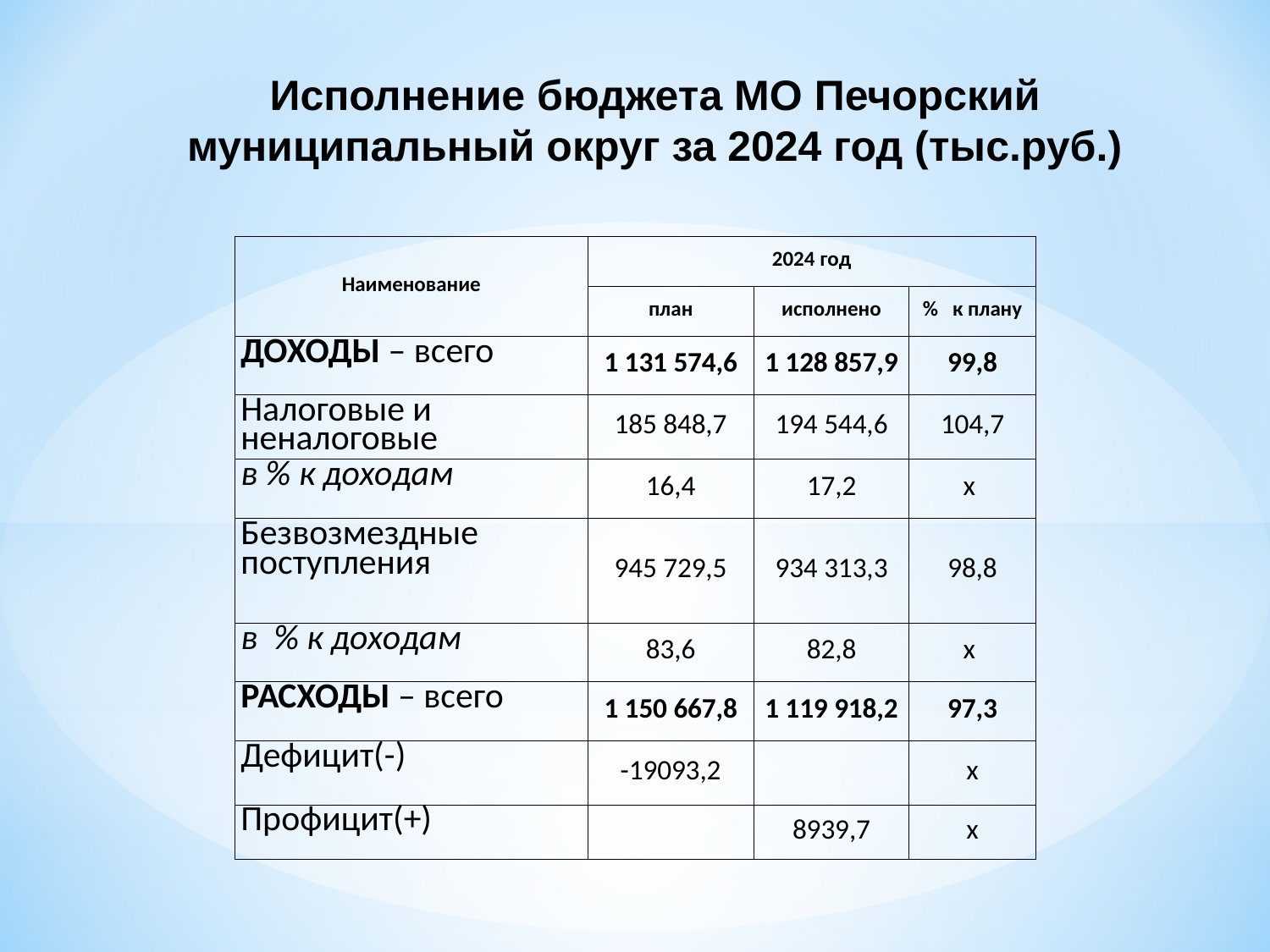

Исполнение бюджета МО Печорский муниципальный округ за 2024 год (тыс.руб.)
| Наименование | 2024 год |  |  |
| --- | --- | --- | --- |
|  | план | исполнено | % к плану |
| ДОХОДЫ – всего | 1 131 574,6 | 1 128 857,9 | 99,8 |
| Налоговые и неналоговые | 185 848,7 | 194 544,6 | 104,7 |
| в % к доходам | 16,4 | 17,2 | х |
| Безвозмездные поступления | 945 729,5 | 934 313,3 | 98,8 |
| в % к доходам | 83,6 | 82,8 | х |
| РАСХОДЫ – всего | 1 150 667,8 | 1 119 918,2 | 97,3 |
| Дефицит(-) | -19093,2 |  | х |
| Профицит(+) |  | 8939,7 | х |